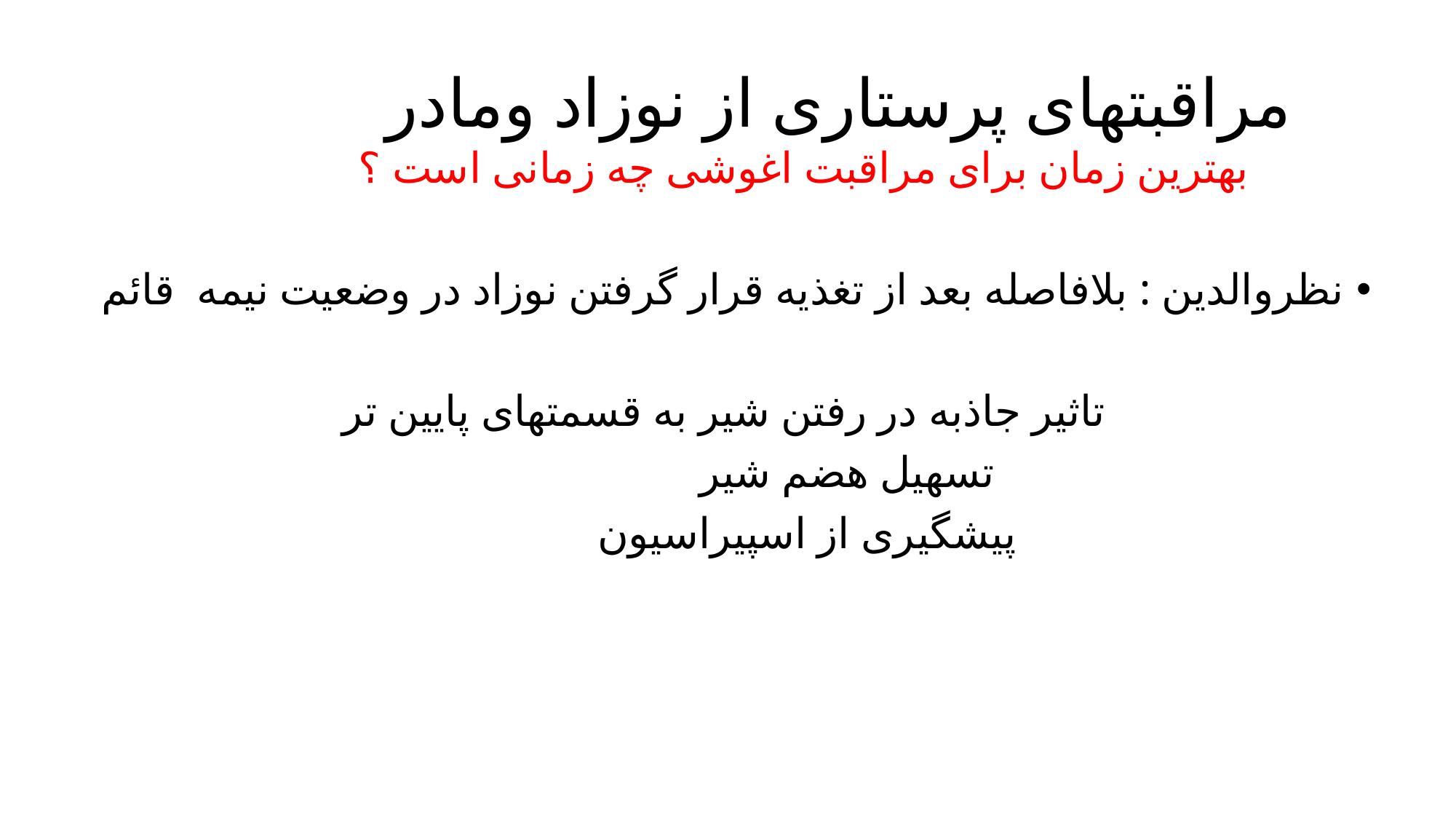

# مراقبتهای پرستاری از نوزاد ومادر
           بهترین زمان برای مراقبت اغوشی چه زمانی است ؟

نظروالدین : بلافاصله بعد از تغذیه قرار گرفتن نوزاد در وضعیت نیمه  قائم

                        تاثیر جاذبه در رفتن شیر به قسمتهای پایین تر
                                  تسهیل هضم شیر
                                پیشگیری از اسپیراسیون